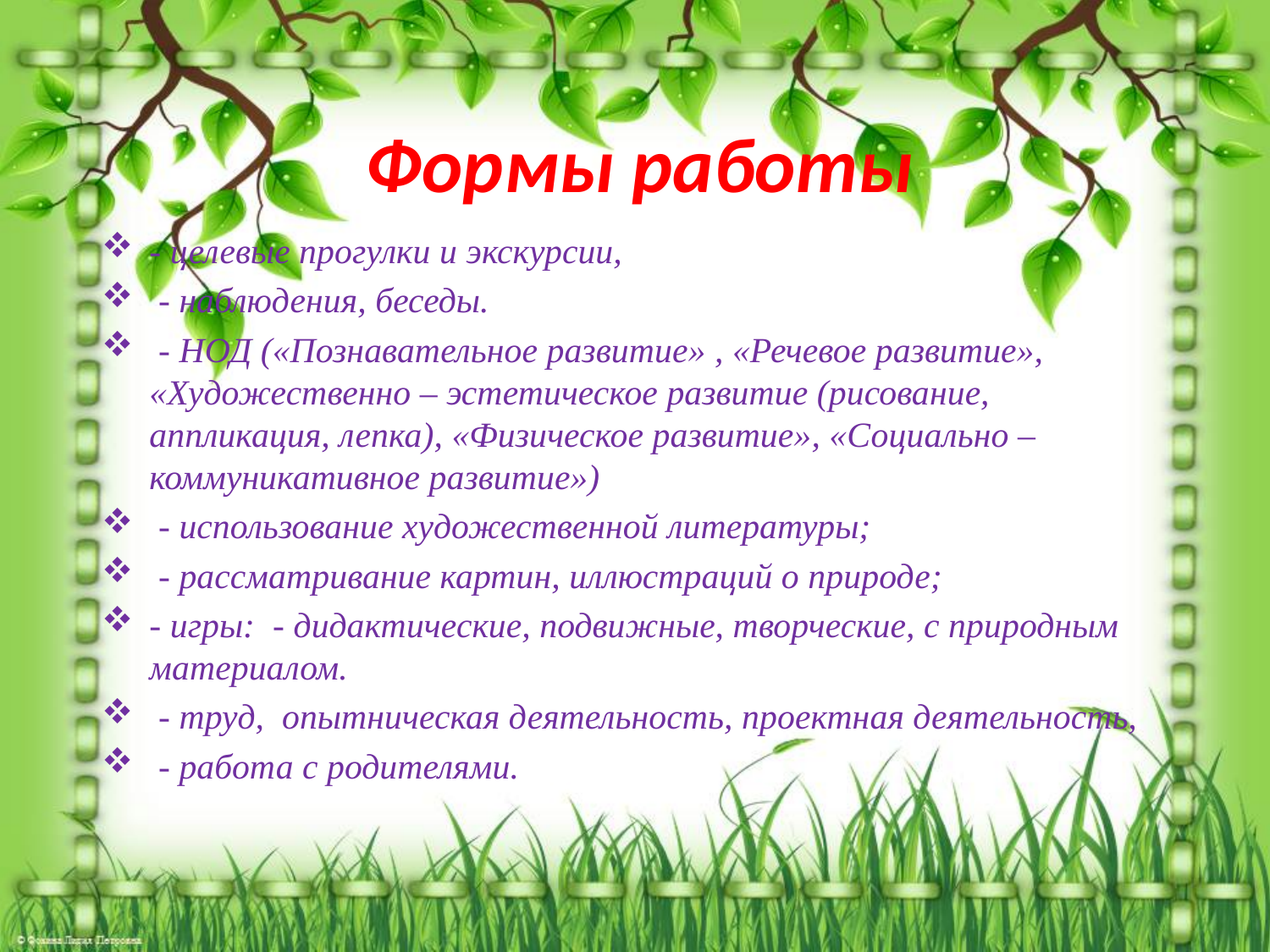

# Формы работы
- целевые прогулки и экскурсии,
 - наблюдения, беседы.
 - НОД («Познавательное развитие» , «Речевое развитие», «Художественно – эстетическое развитие (рисование, аппликация, лепка), «Физическое развитие», «Социально – коммуникативное развитие»)
 - использование художественной литературы;
 - рассматривание картин, иллюстраций о природе;
- игры:  - дидактические, подвижные, творческие, с природным материалом.
 - труд,  опытническая деятельность, проектная деятельность,
 - работа с родителями.